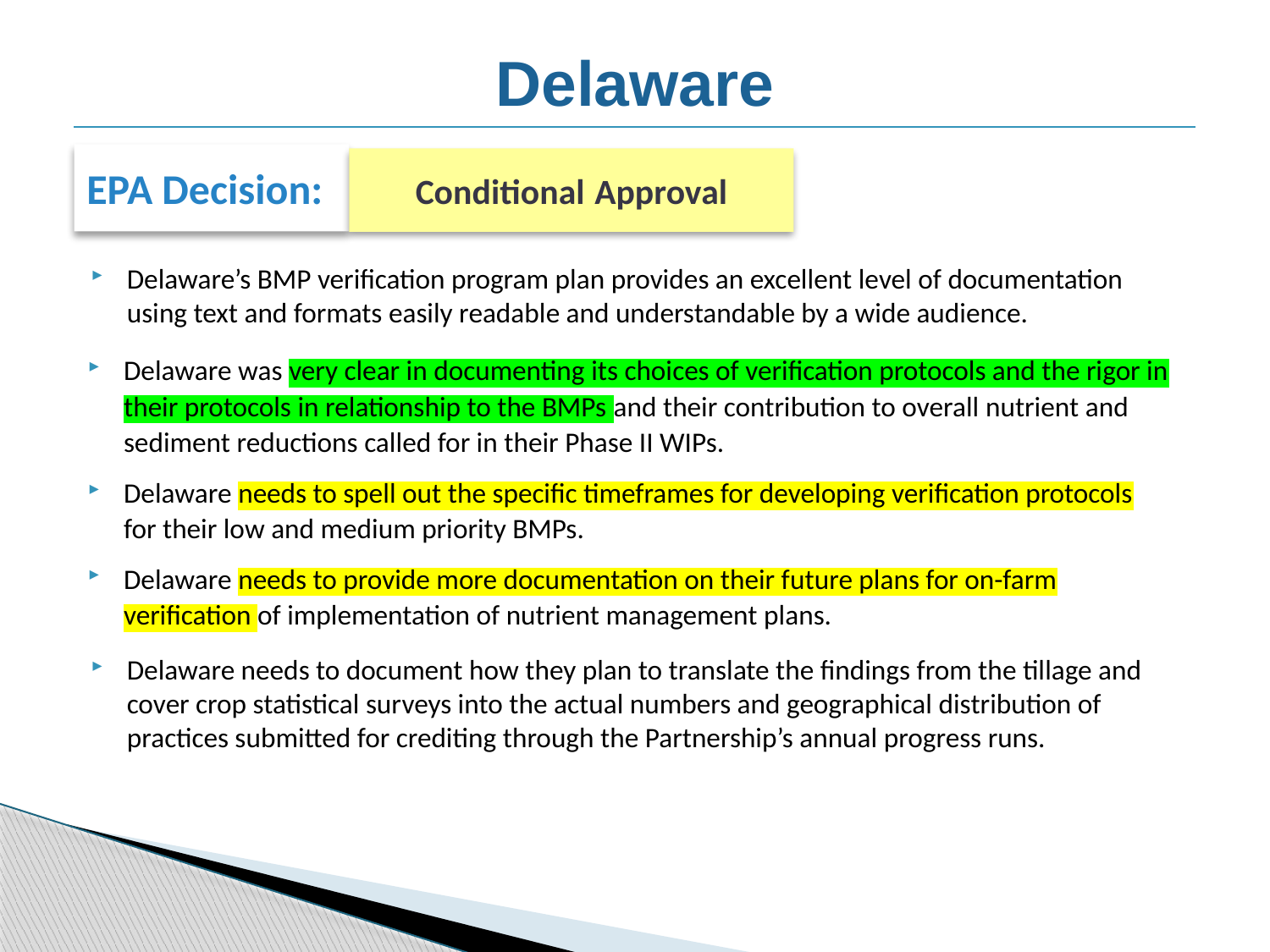

# Delaware
EPA Decision:
Conditional Approval

Delaware’s BMP verification program plan provides an excellent level of documentation using text and formats easily readable and understandable by a wide audience.
Delaware was very clear in documenting its choices of verification protocols and the rigor in their protocols in relationship to the BMPs and their contribution to overall nutrient and sediment reductions called for in their Phase II WIPs.
Delaware needs to spell out the specific timeframes for developing verification protocols for their low and medium priority BMPs.
Delaware needs to provide more documentation on their future plans for on-farm verification of implementation of nutrient management plans.
Delaware needs to document how they plan to translate the findings from the tillage and cover crop statistical surveys into the actual numbers and geographical distribution of practices submitted for crediting through the Partnership’s annual progress runs.